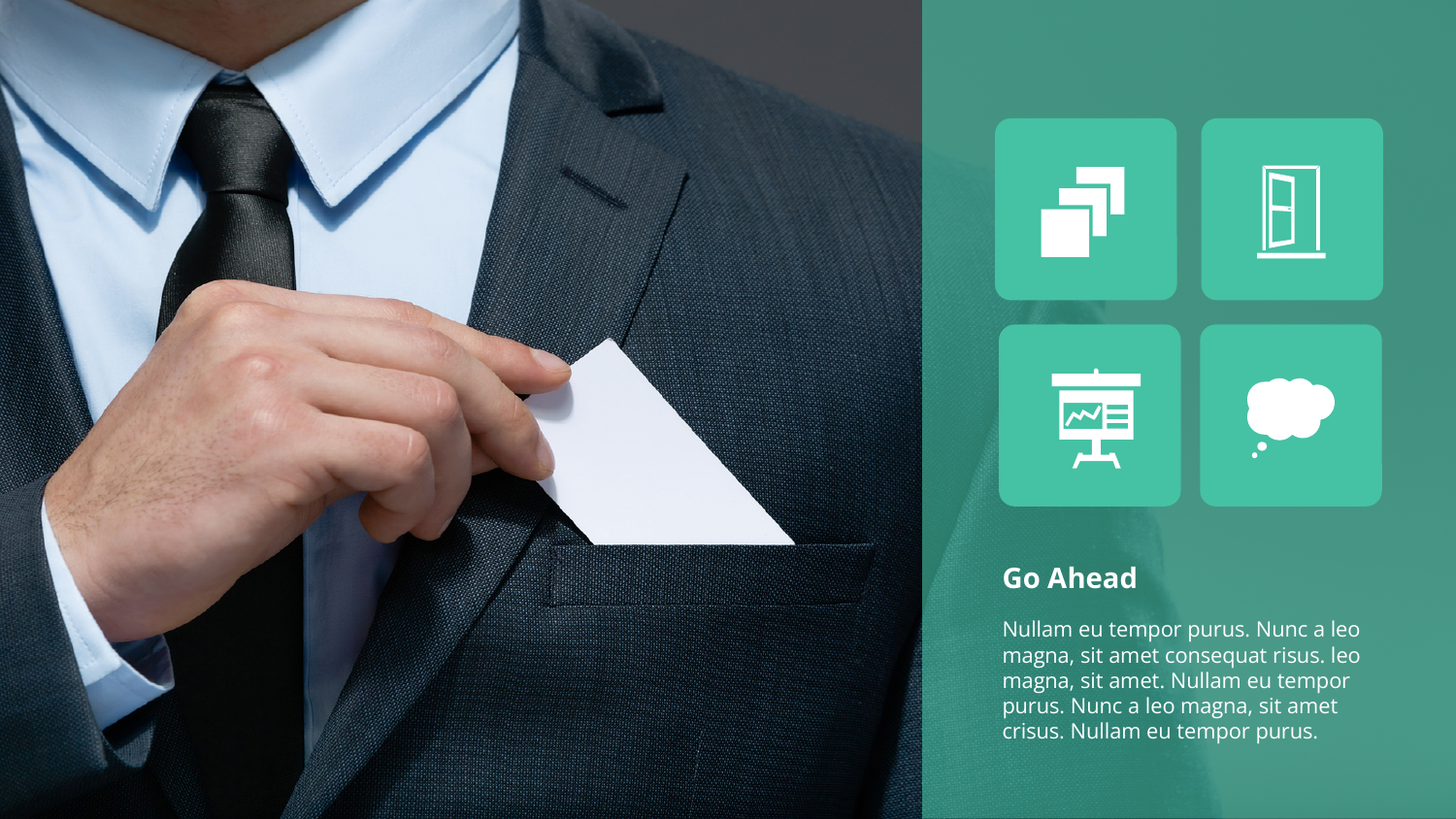

Go Ahead

Nullam eu tempor purus. Nunc a leo magna, sit amet consequat risus. leo magna, sit amet. Nullam eu tempor purus. Nunc a leo magna, sit amet crisus. Nullam eu tempor purus.